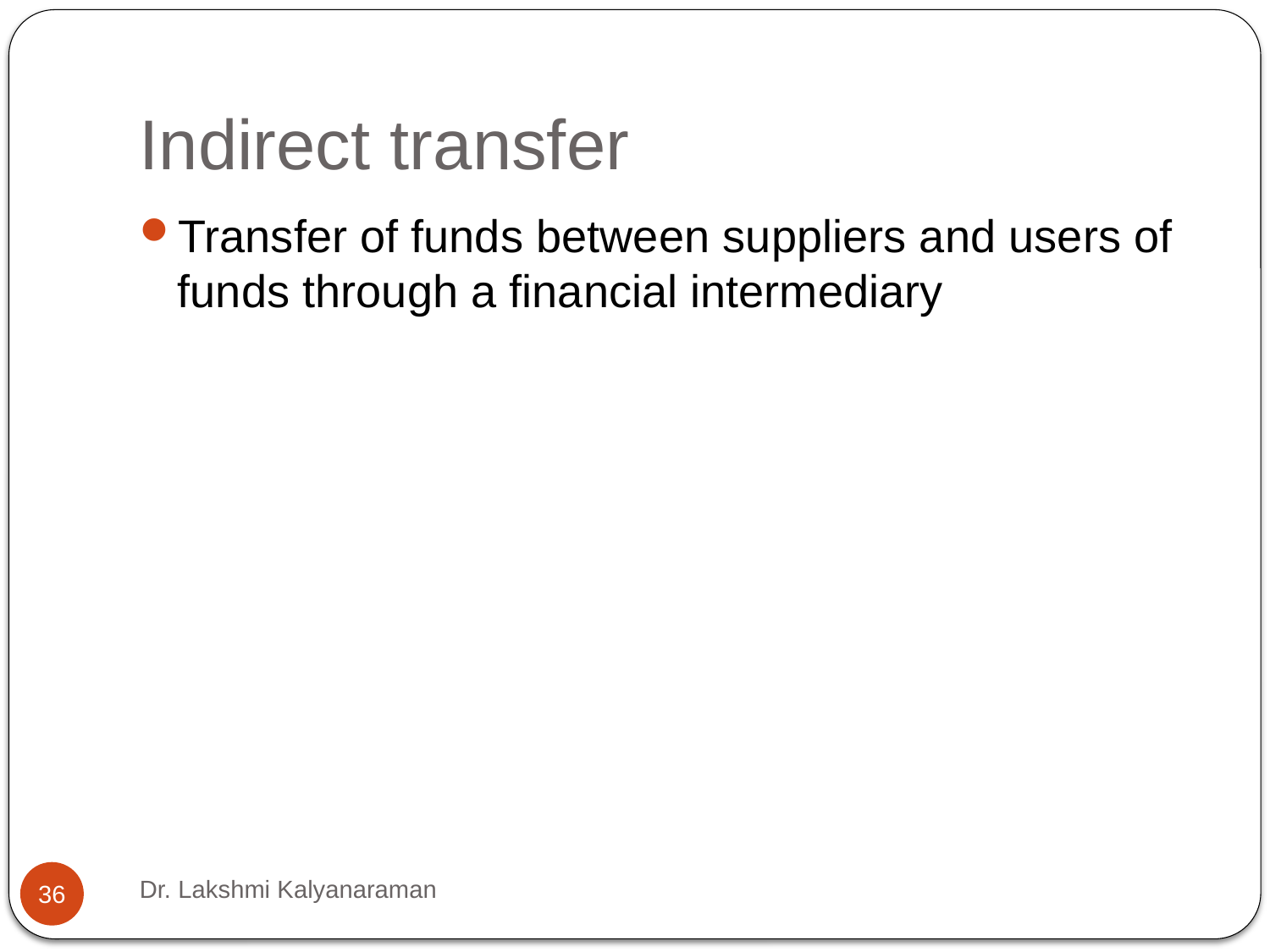

# Indirect transfer
Transfer of funds between suppliers and users of funds through a financial intermediary
Dr. Lakshmi Kalyanaraman
36